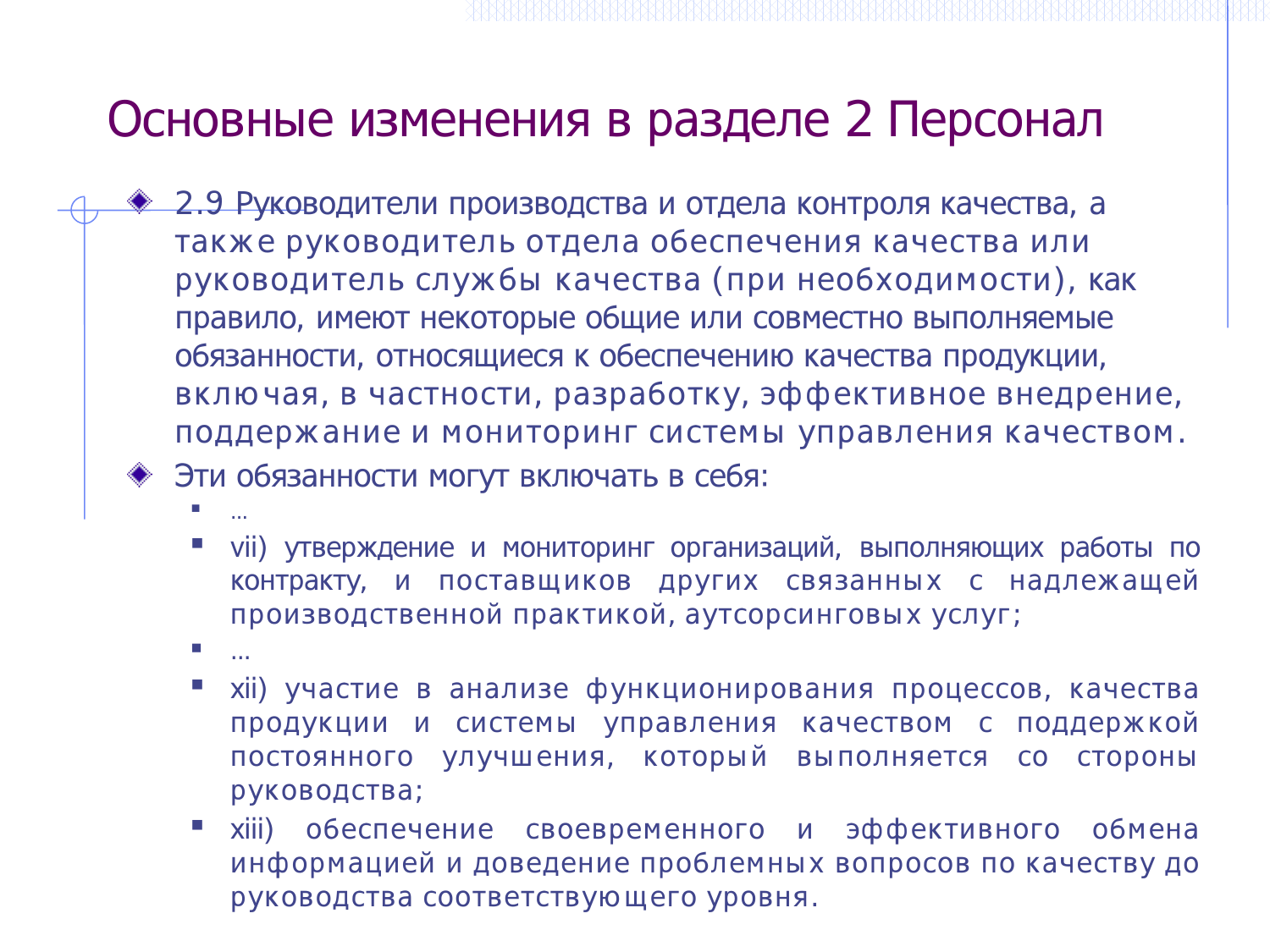

Основные изменения в разделе 2 Персонал
2.9 Руководители производства и отдела контроля качества, а также руководитель отдела обеспечения качества или руководитель службы качества (при необходимости), как правило, имеют некоторые общие или совместно выполняемые обязанности, относящиеся к обеспечению качества продукции, включая, в частности, разработку, эффективное внедрение, поддержание и мониторинг системы управления качеством.
Эти обязанности могут включать в себя:
…
vii) утверждение и мониторинг организаций, выполняющих работы по контракту, и поставщиков других связанных с надлежащей производственной практикой, аутсорсинговых услуг;
…
xii) участие в анализе функционирования процессов, качества продукции и системы управления качеством с поддержкой постоянного улучшения, который выполняется со стороны руководства;
xiii) обеспечение своевременного и эффективного обмена информацией и доведение проблемных вопросов по качеству до руководства соответствующего уровня.